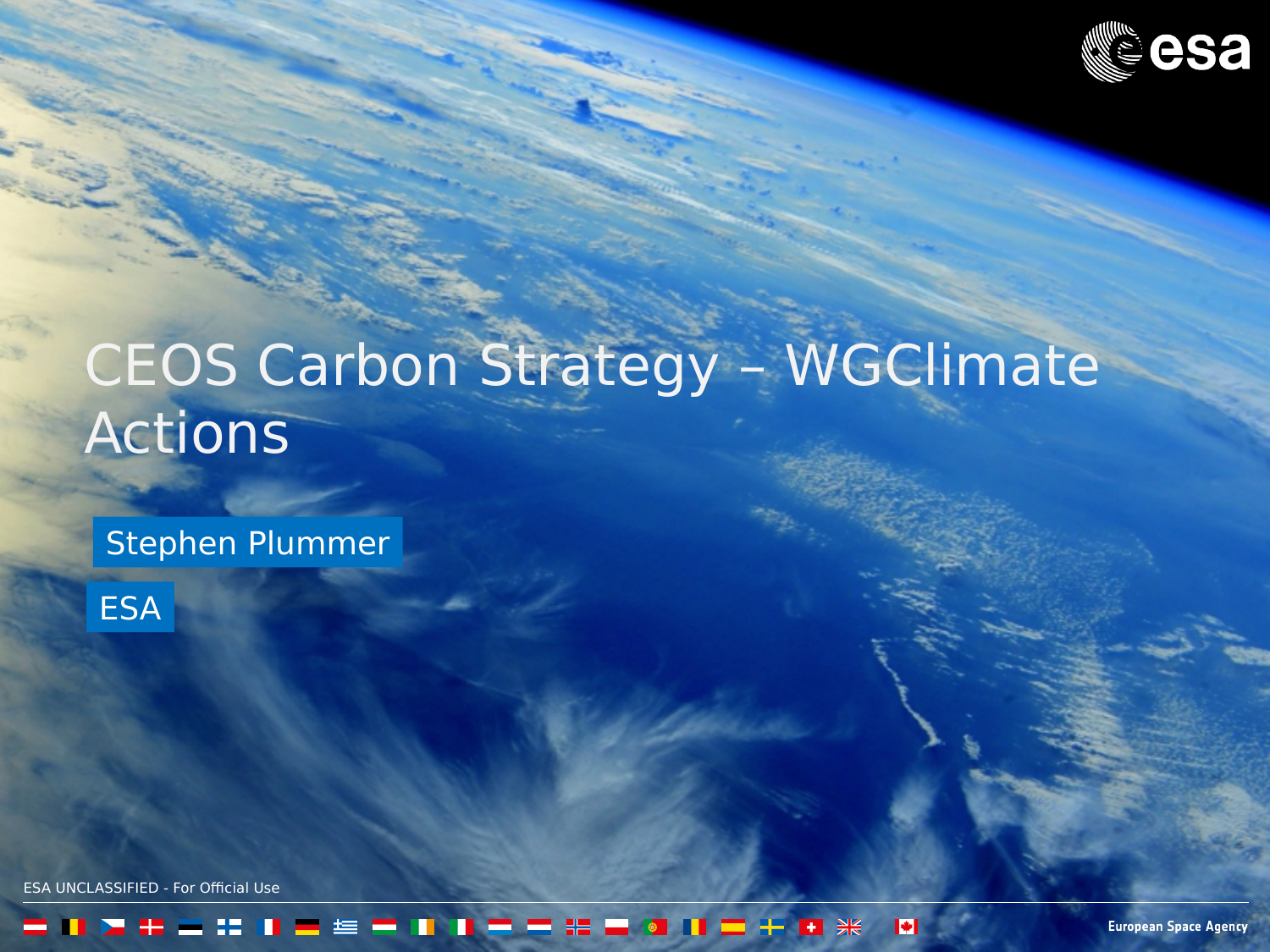

# CEOS Carbon Strategy – WGClimate Actions
Stephen Plummer
ESA